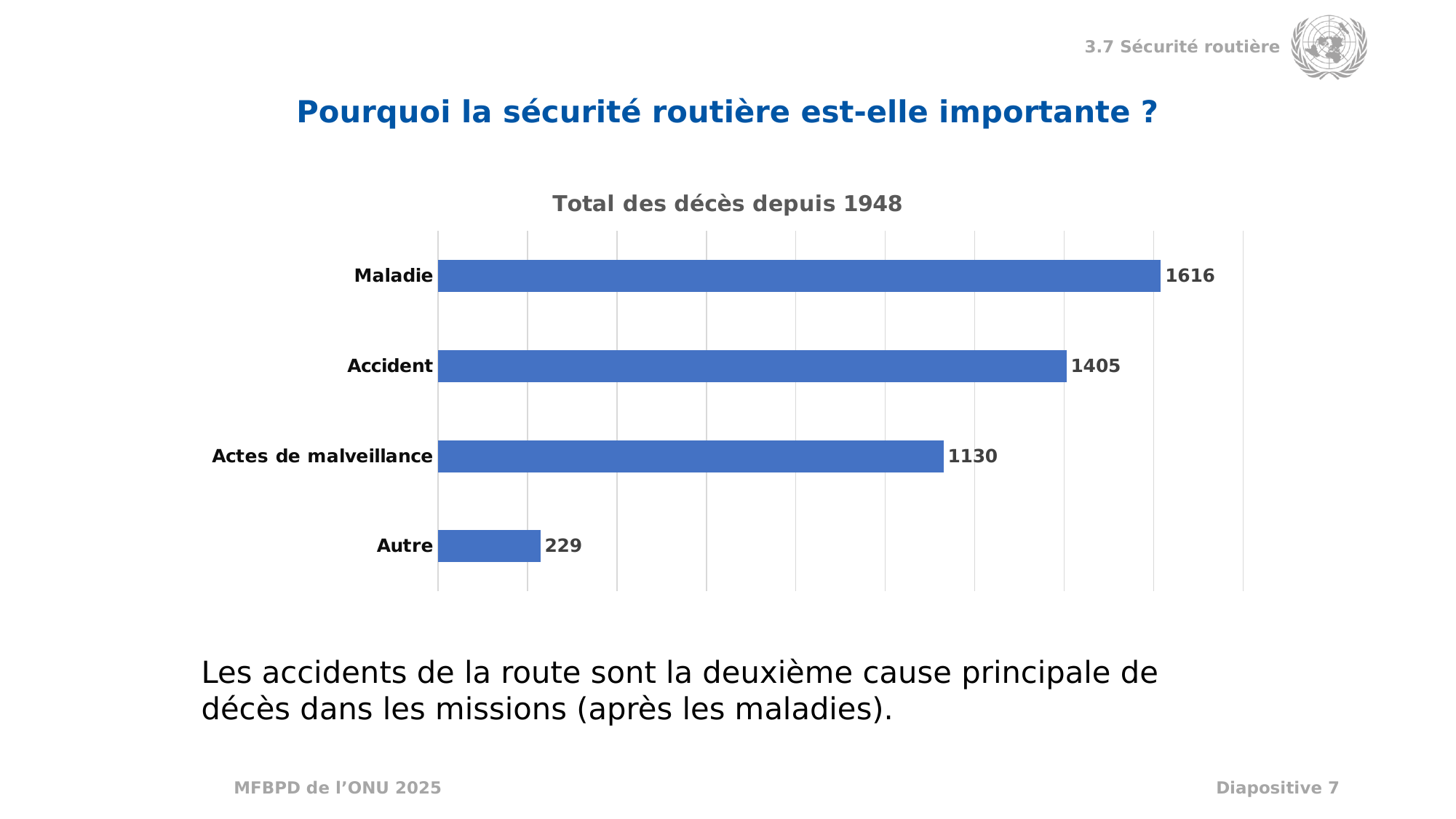

Pourquoi la sécurité routière est-elle importante ?

### Chart: Total des décès depuis 1948

| Category | Série 1 |
|---|---|
| Autre | 229.0 |
| Actes de malveillance | 1130.0 |
| Accident | 1405.0 |
| Maladie | 1616.0 |
Les accidents de la route sont la deuxième cause principale de décès dans les missions (après les maladies).